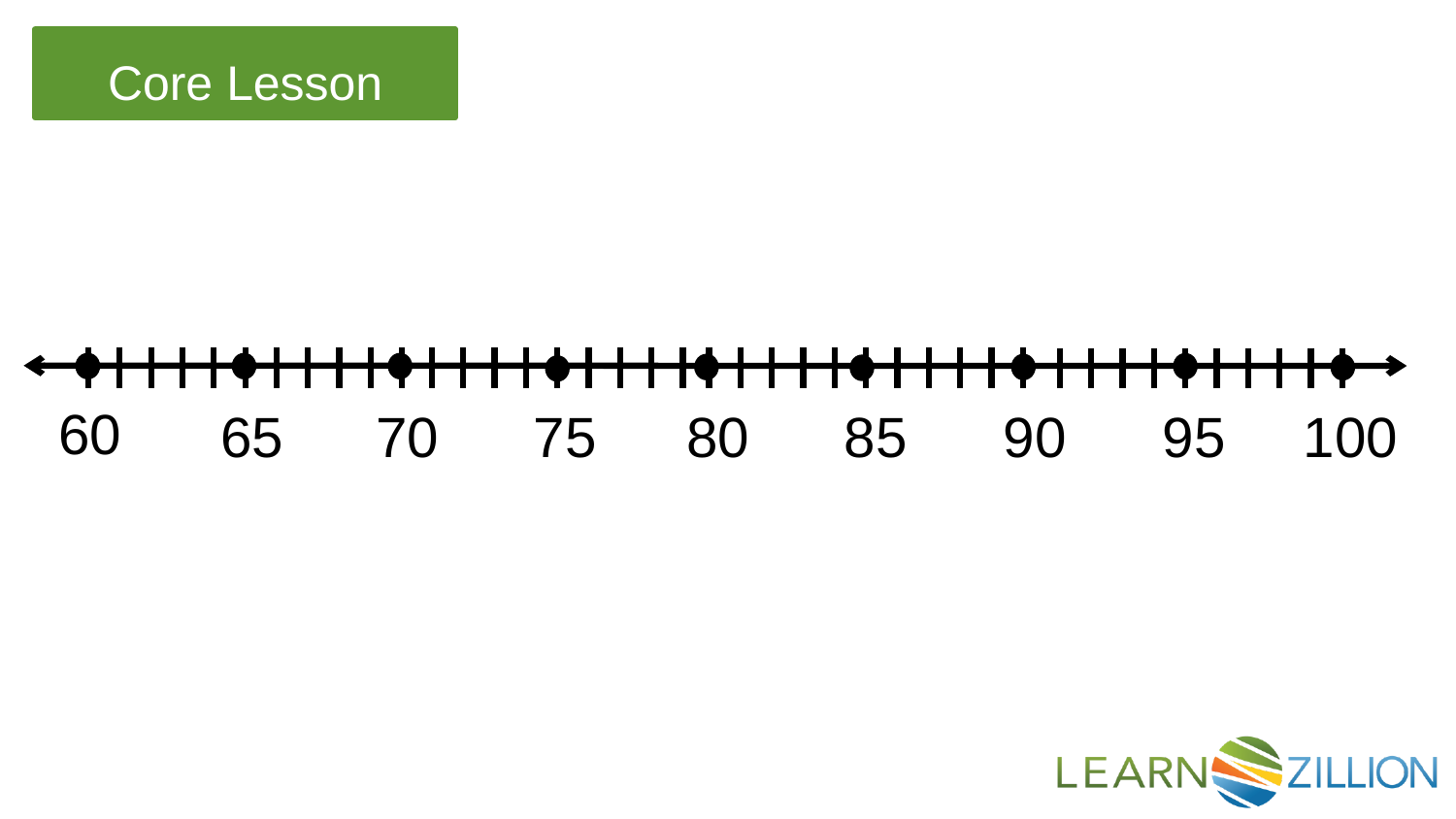

60
65
70
75
80
85
90
95
100